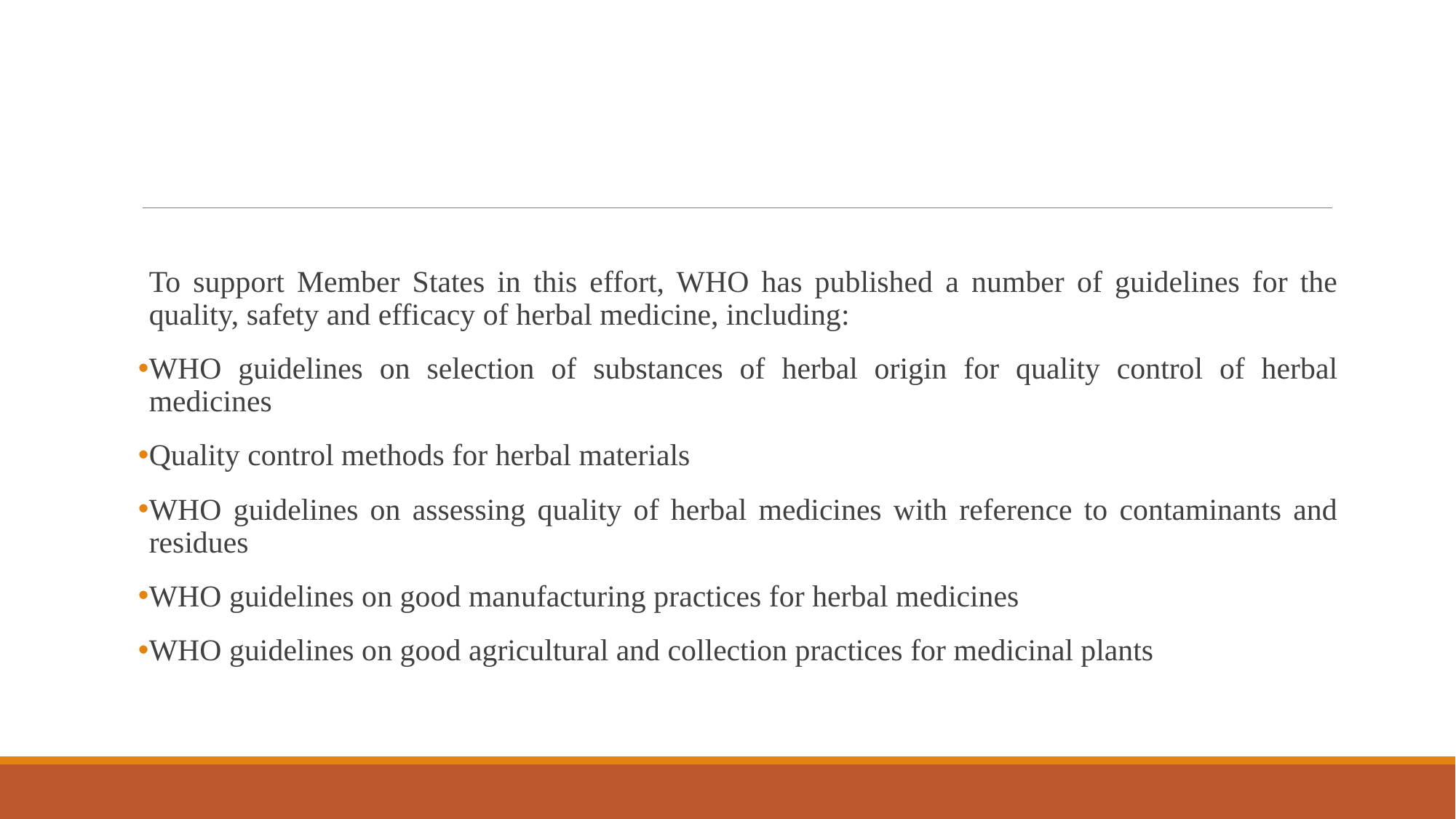

To support Member States in this effort, WHO has published a number of guidelines for the quality, safety and efficacy of herbal medicine, including:
WHO guidelines on selection of substances of herbal origin for quality control of herbal medicines
Quality control methods for herbal materials
WHO guidelines on assessing quality of herbal medicines with reference to contaminants and residues
WHO guidelines on good manufacturing practices for herbal medicines
WHO guidelines on good agricultural and collection practices for medicinal plants